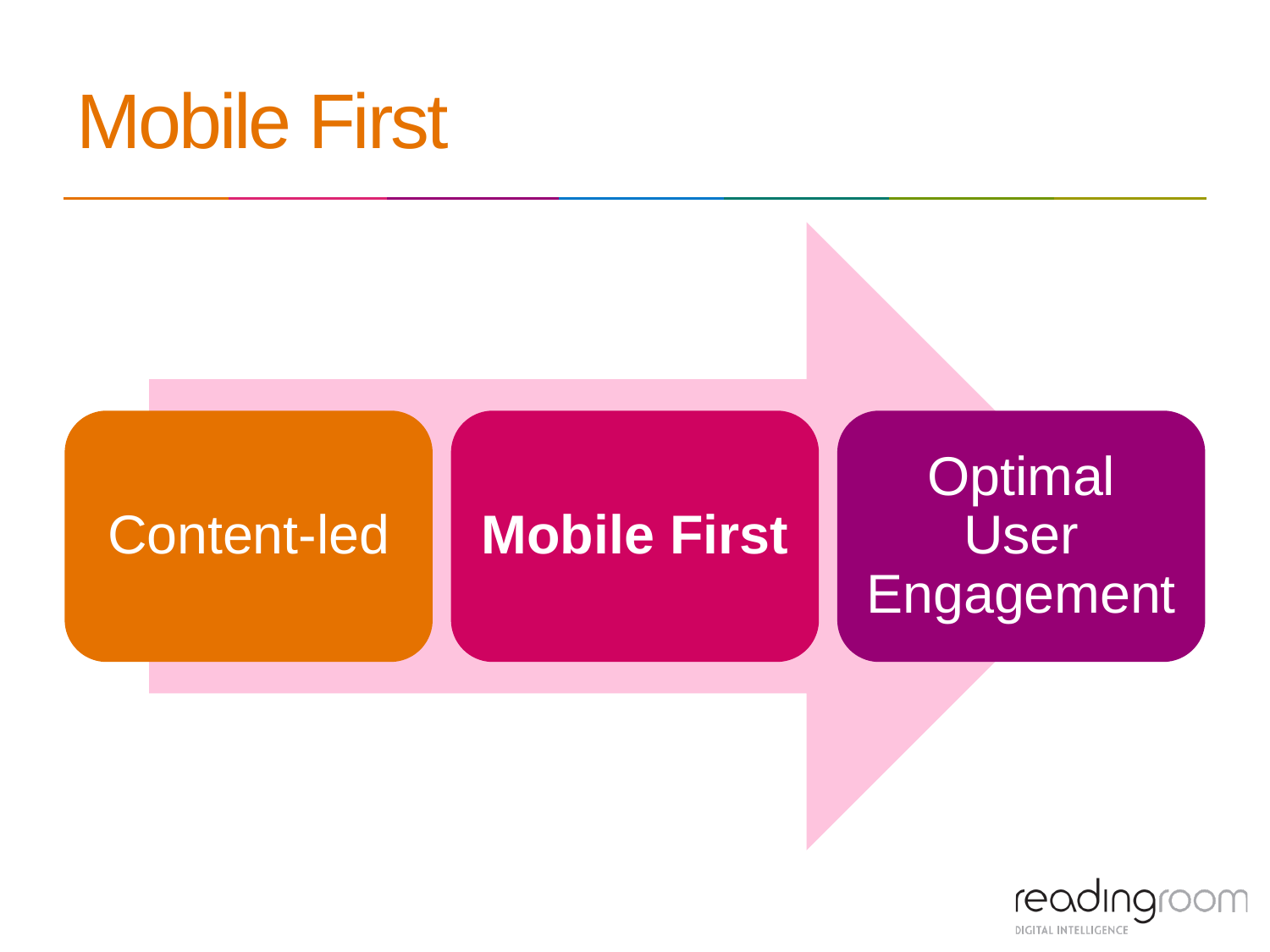

# Mobile First
Content-led
Mobile First
Optimal User Engagement